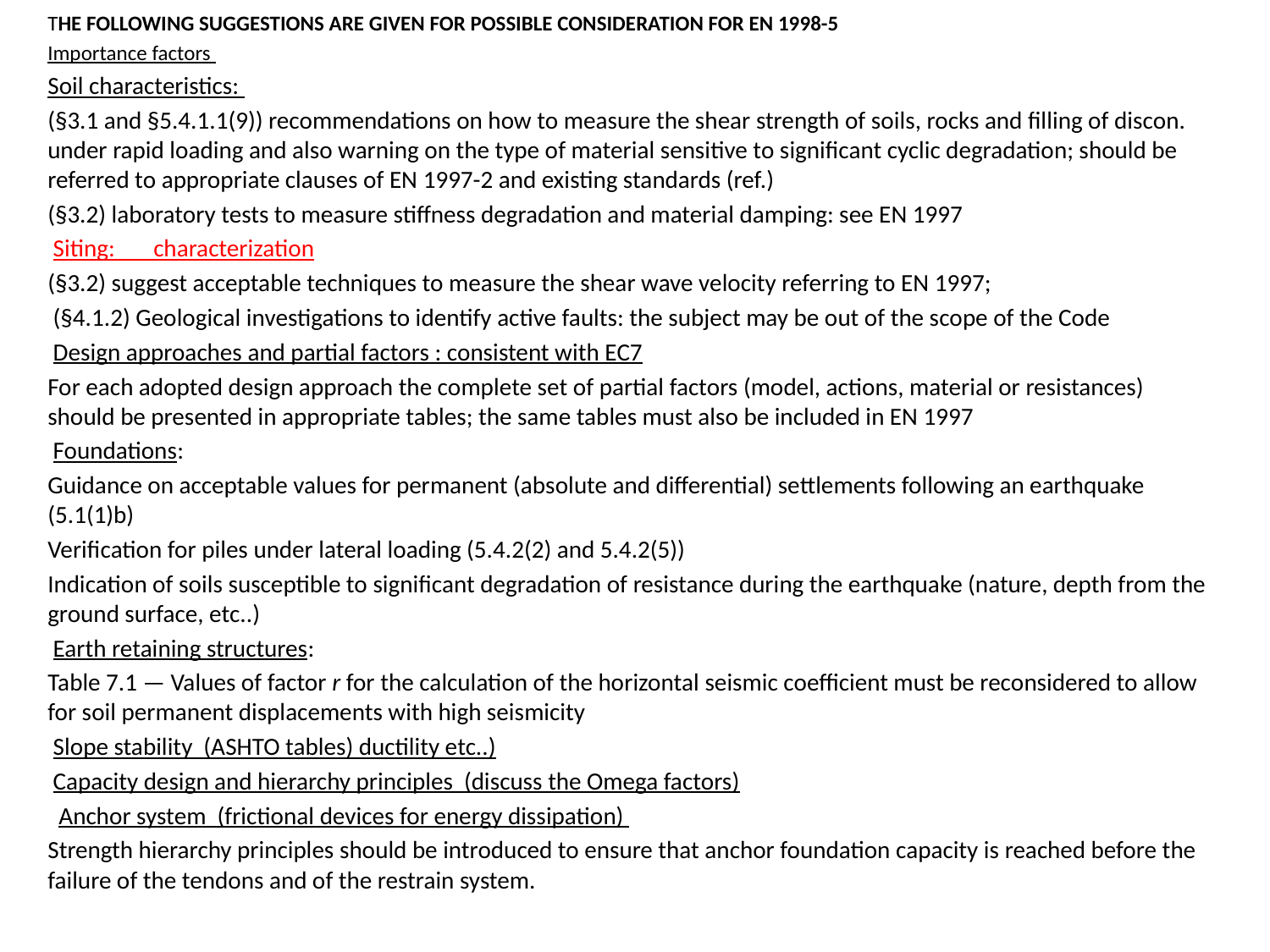

THE FOLLOWING SUGGESTIONS ARE GIVEN FOR POSSIBLE CONSIDERATION FOR EN 1998-5
Importance factors
Soil characteristics:
(§3.1 and §5.4.1.1(9)) recommendations on how to measure the shear strength of soils, rocks and filling of discon. under rapid loading and also warning on the type of material sensitive to significant cyclic degradation; should be referred to appropriate clauses of EN 1997-2 and existing standards (ref.)
(§3.2) laboratory tests to measure stiffness degradation and material damping: see EN 1997
 Siting:       characterization
(§3.2) suggest acceptable techniques to measure the shear wave velocity referring to EN 1997;
 (§4.1.2) Geological investigations to identify active faults: the subject may be out of the scope of the Code
 Design approaches and partial factors : consistent with EC7
For each adopted design approach the complete set of partial factors (model, actions, material or resistances) should be presented in appropriate tables; the same tables must also be included in EN 1997
 Foundations:
Guidance on acceptable values for permanent (absolute and differential) settlements following an earthquake (5.1(1)b)
Verification for piles under lateral loading (5.4.2(2) and 5.4.2(5))
Indication of soils susceptible to significant degradation of resistance during the earthquake (nature, depth from the ground surface, etc..)
 Earth retaining structures:
Table 7.1 — Values of factor r for the calculation of the horizontal seismic coefficient must be reconsidered to allow for soil permanent displacements with high seismicity
 Slope stability  (ASHTO tables) ductility etc..)
 Capacity design and hierarchy principles  (discuss the Omega factors)
  Anchor system  (frictional devices for energy dissipation)
Strength hierarchy principles should be introduced to ensure that anchor foundation capacity is reached before the failure of the tendons and of the restrain system.